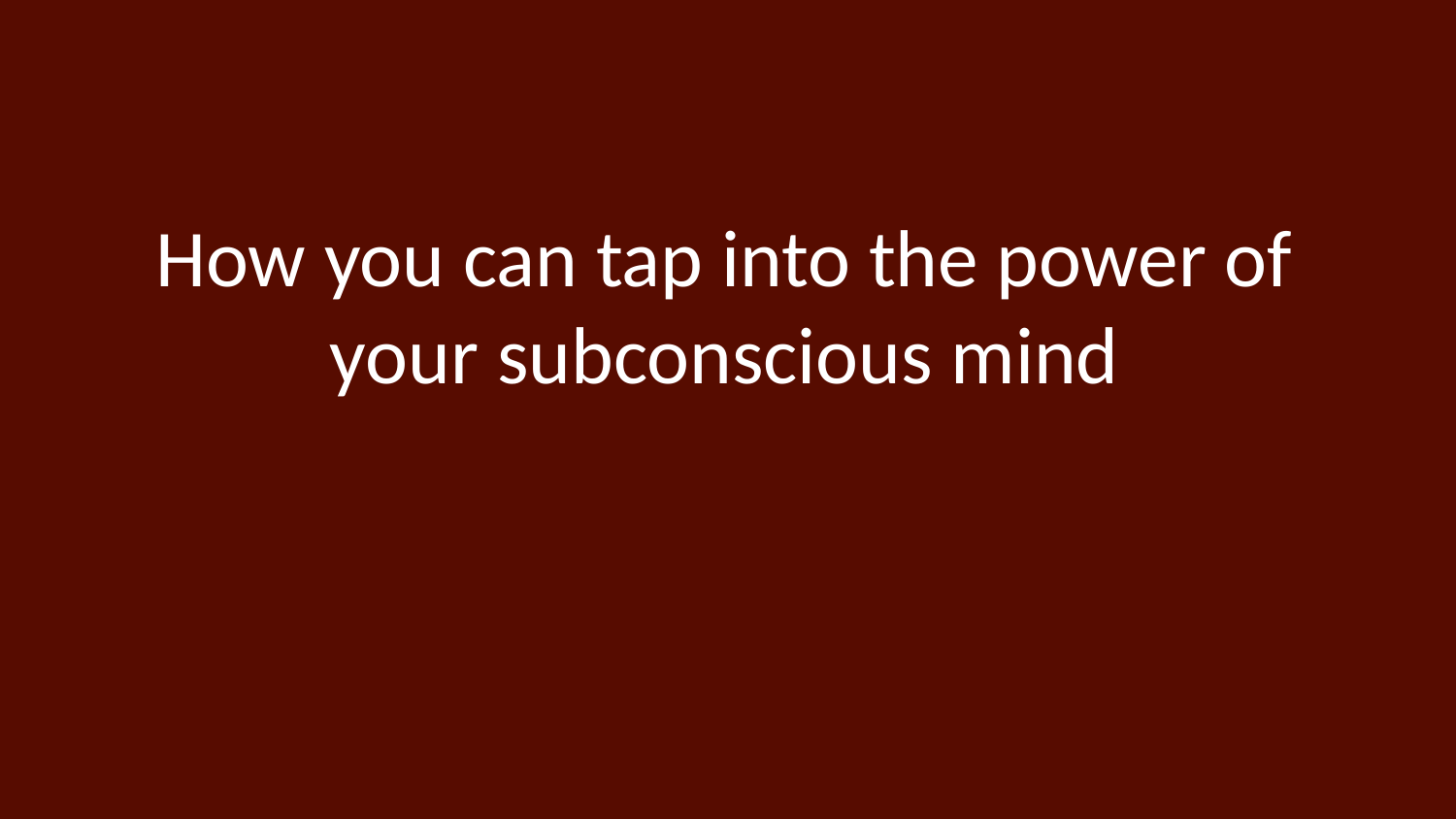

# How you can tap into the power of your subconscious mind